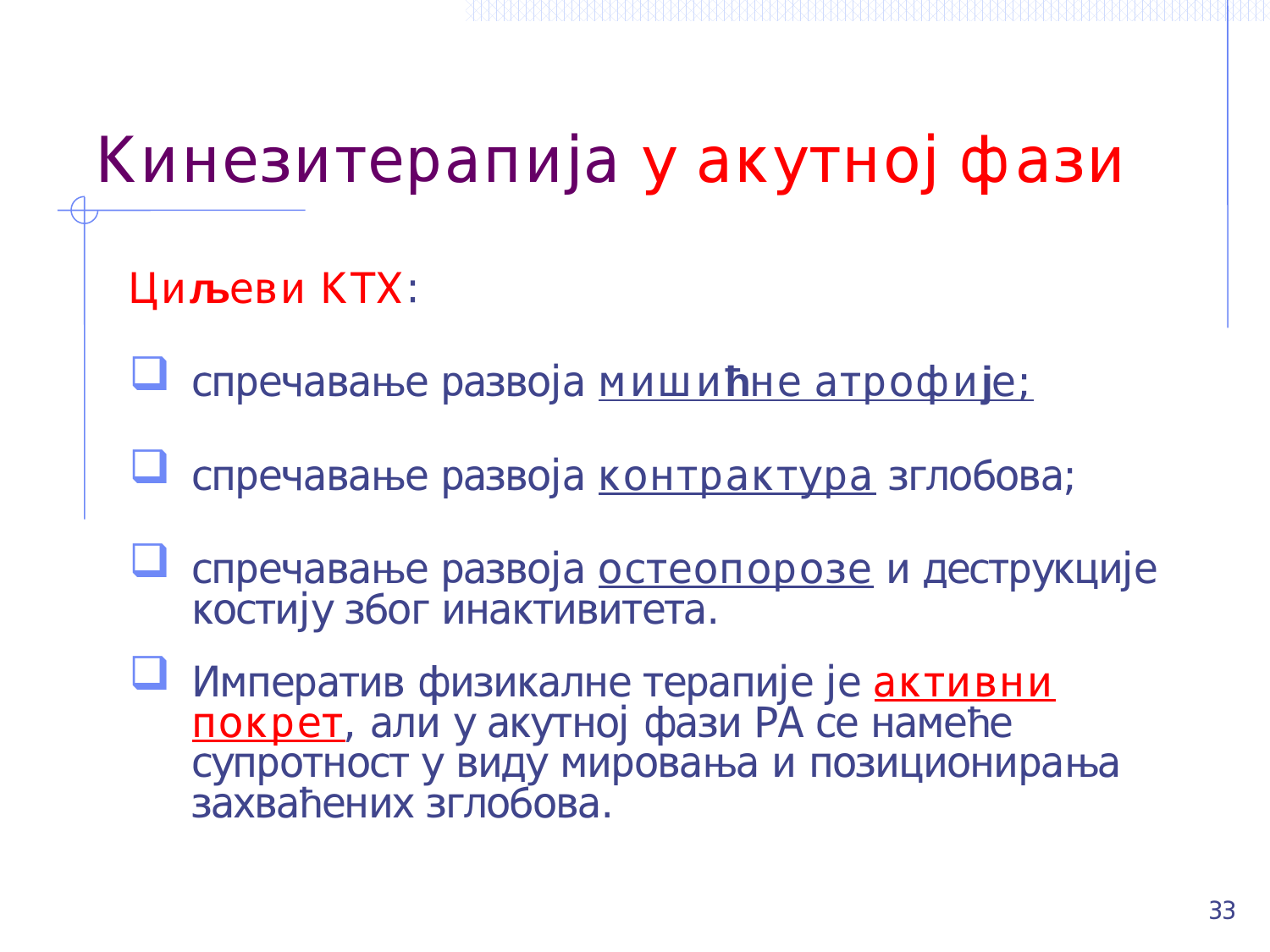

# Кинезитерапија у акутној фази
Циљеви КТХ:
спречавање развоја мишићне атрофије;
спречавање развоја контрактура зглобова;
спречавање развоја остеопорозе и деструкције костију због инактивитета.
Императив физикалне терапије је активни покрет, али у акутној фази РА се намеће супротност у виду мировања и позиционирања захваћених зглобова.

33